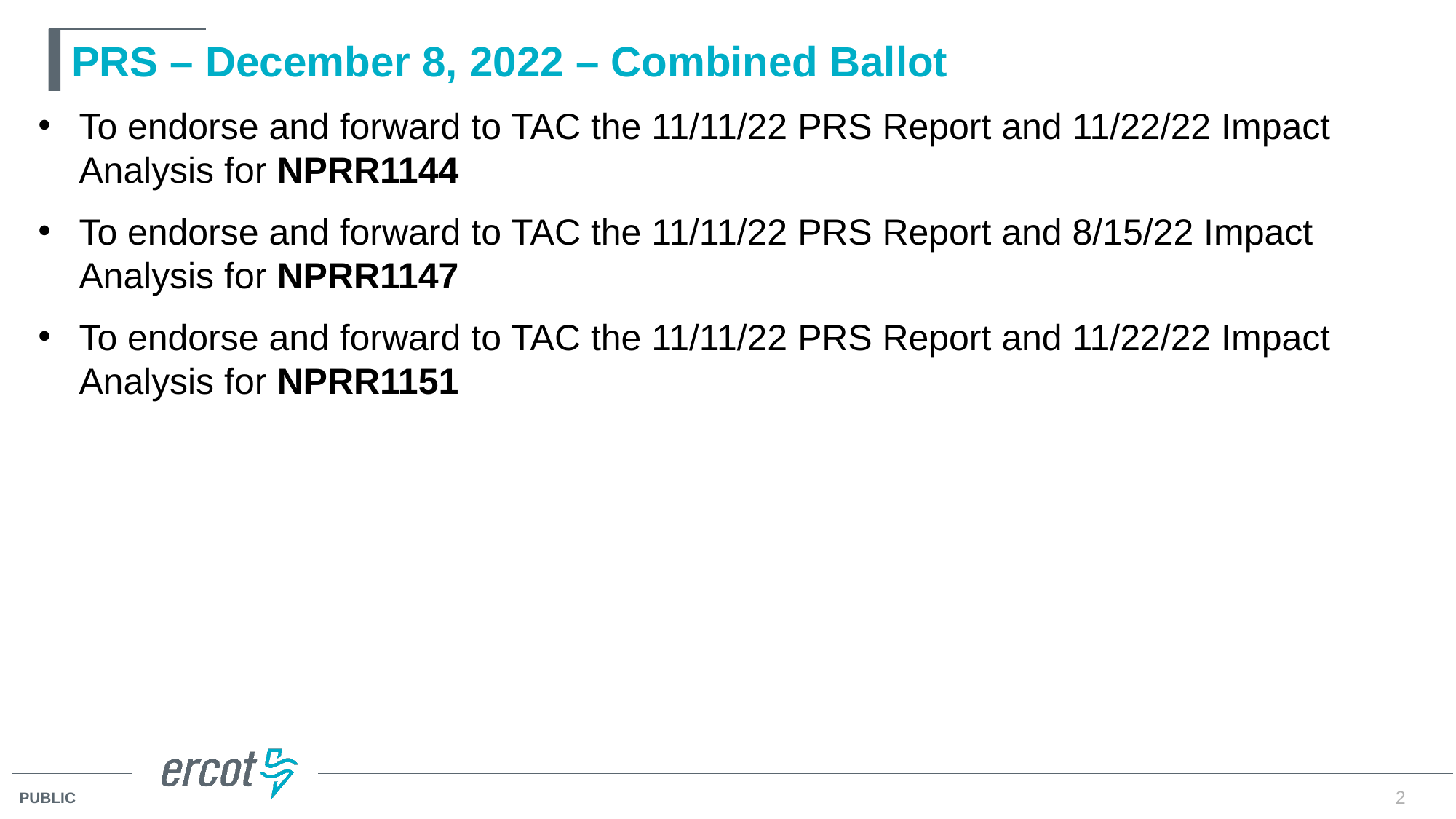

# PRS – December 8, 2022 – Combined Ballot
To endorse and forward to TAC the 11/11/22 PRS Report and 11/22/22 Impact Analysis for NPRR1144
To endorse and forward to TAC the 11/11/22 PRS Report and 8/15/22 Impact Analysis for NPRR1147
To endorse and forward to TAC the 11/11/22 PRS Report and 11/22/22 Impact Analysis for NPRR1151

2